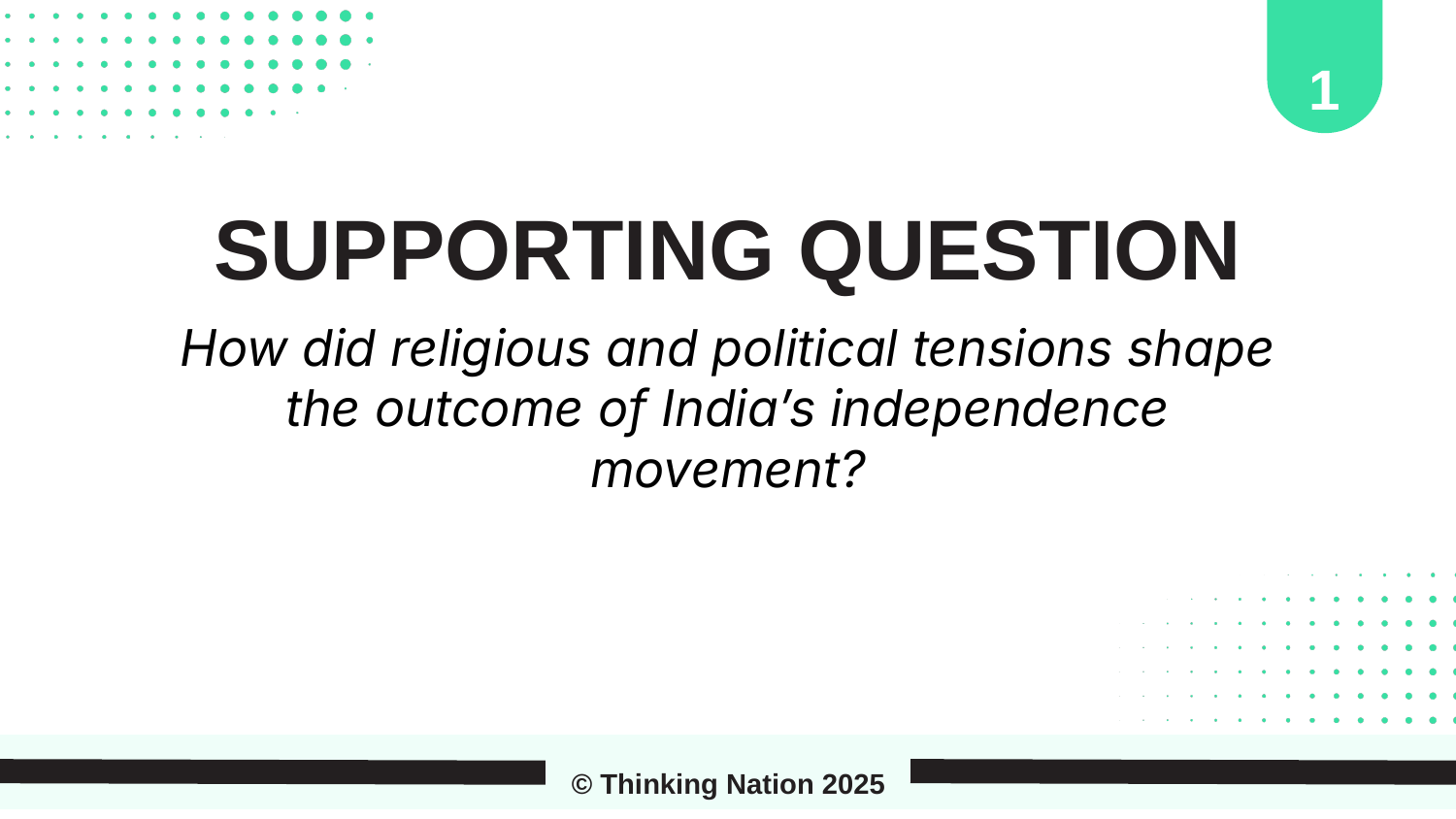

1
SUPPORTING QUESTION
How did religious and political tensions shape the outcome of India’s independence movement?

© Thinking Nation 2025